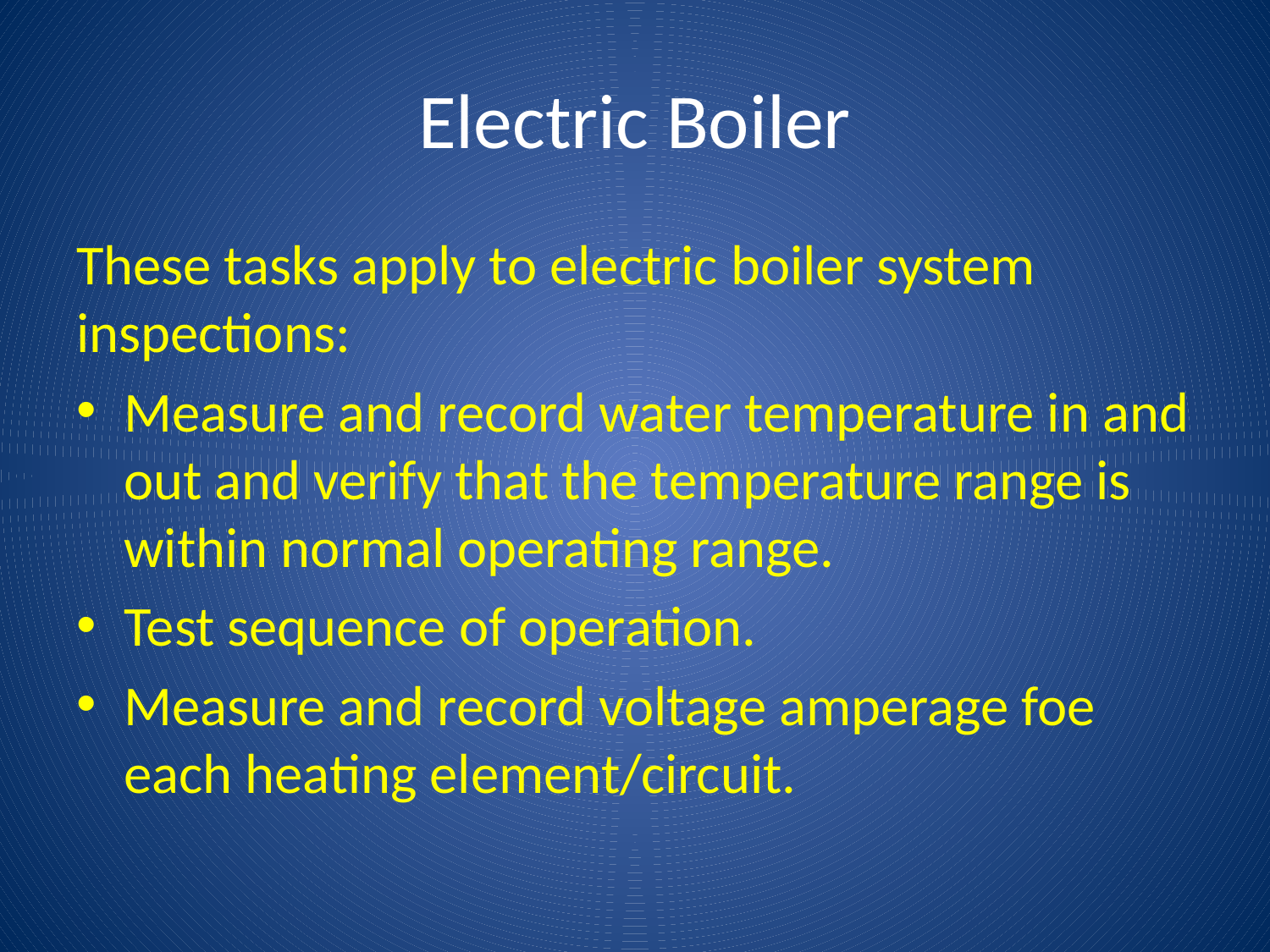

# Electric Boiler
These tasks apply to electric boiler system inspections:
Measure and record water temperature in and out and verify that the temperature range is within normal operating range.
Test sequence of operation.
Measure and record voltage amperage foe each heating element/circuit.